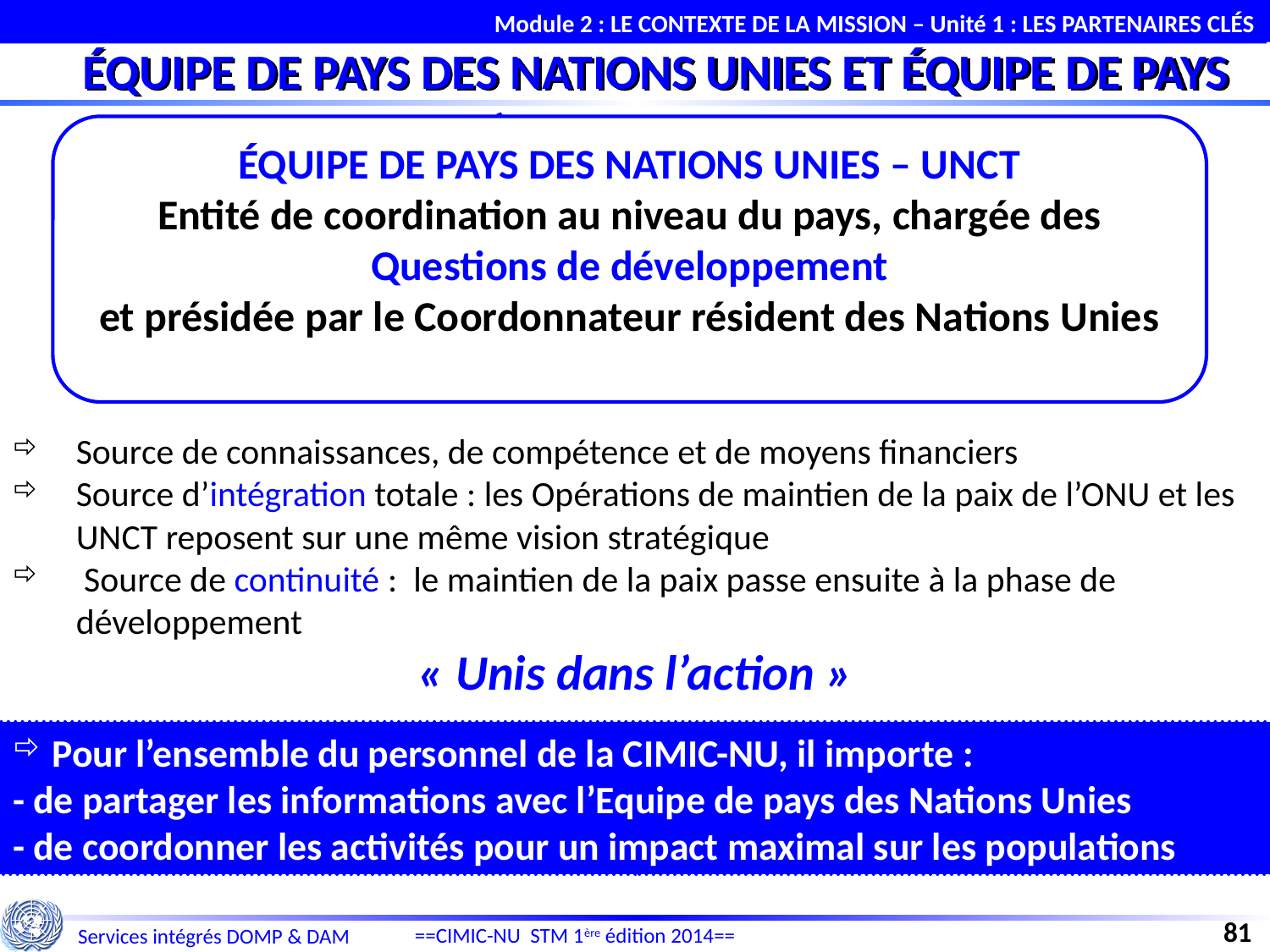

Module 2 : LE CONTEXTE DE LA MISSION – Unité 1 : LES PARTENAIRES CLÉS
ÉQUIPE DE PAYS DES NATIONS UNIES ET ÉQUIPE DE PAYS POUR L’ACTION HUMANITAIRE
ÉQUIPE DE PAYS DES NATIONS UNIES – UNCT
Entité de coordination au niveau du pays, chargée des Questions de développement
et présidée par le Coordonnateur résident des Nations Unies
Source de connaissances, de compétence et de moyens financiers
Source d’intégration totale : les Opérations de maintien de la paix de l’ONU et les UNCT reposent sur une même vision stratégique
 Source de continuité :  le maintien de la paix passe ensuite à la phase de développement
« Unis dans l’action »
 Pour l’ensemble du personnel de la CIMIC-NU, il importe :
- de partager les informations avec l’Equipe de pays des Nations Unies
- de coordonner les activités pour un impact maximal sur les populations
81
==CIMIC-NU  STM 1ère édition 2014==
Services intégrés DOMP & DAM